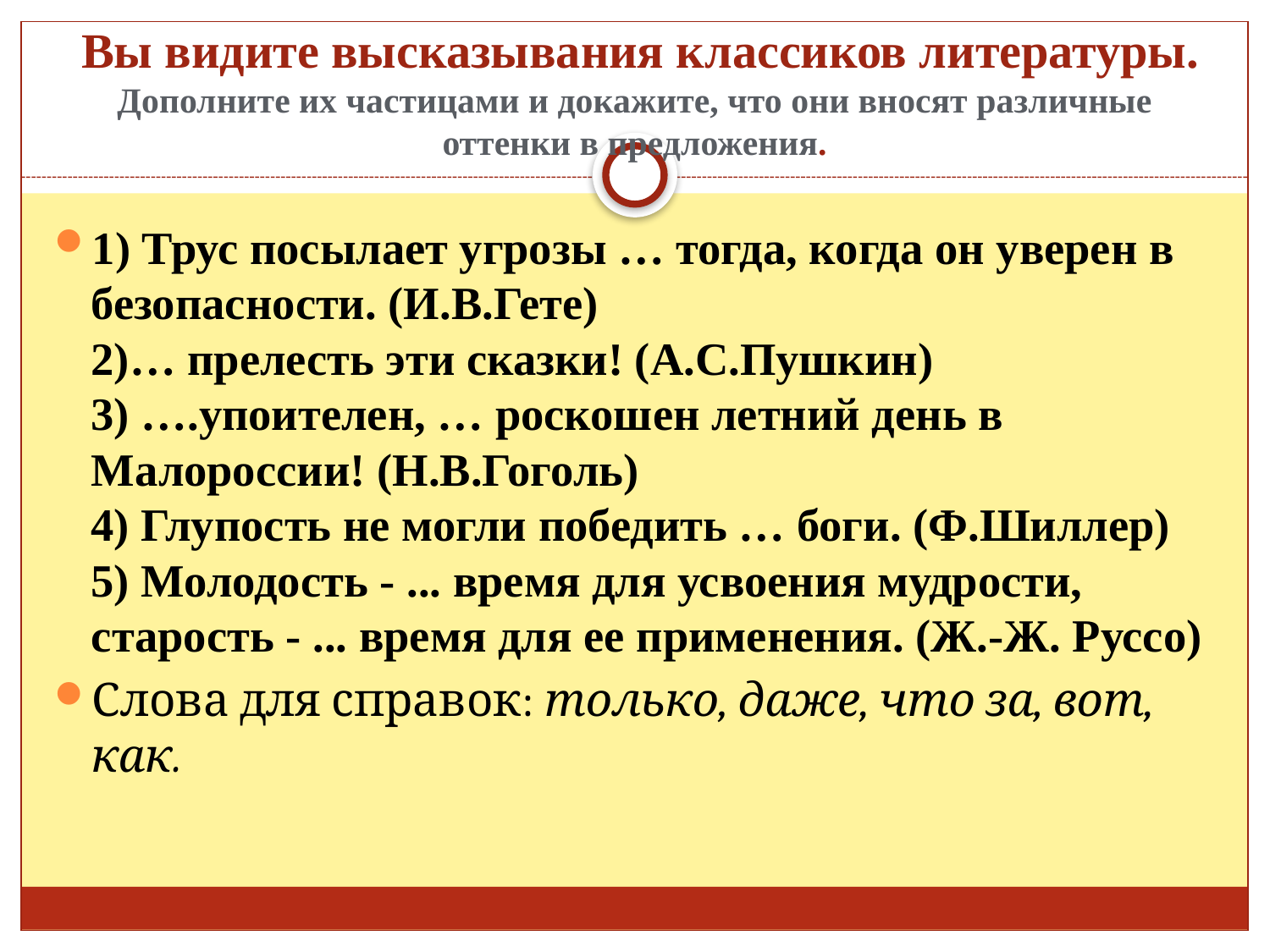

# Вы видите высказывания классиков литературы. Дополните их частицами и докажите, что они вносят различные оттенки в предложения.
1) Трус посылает угрозы … тогда, когда он уверен в безопасности. (И.В.Гете)
2)… прелесть эти сказки! (А.С.Пушкин)
3) ….упоителен, … роскошен летний день в Малороссии! (Н.В.Гоголь)
4) Глупость не могли победить … боги. (Ф.Шиллер)
5) Молодость - ... время для усвоения мудрости, старость - ... время для ее применения. (Ж.-Ж. Руссо)
Слова для справок: только, даже, что за, вот, как.